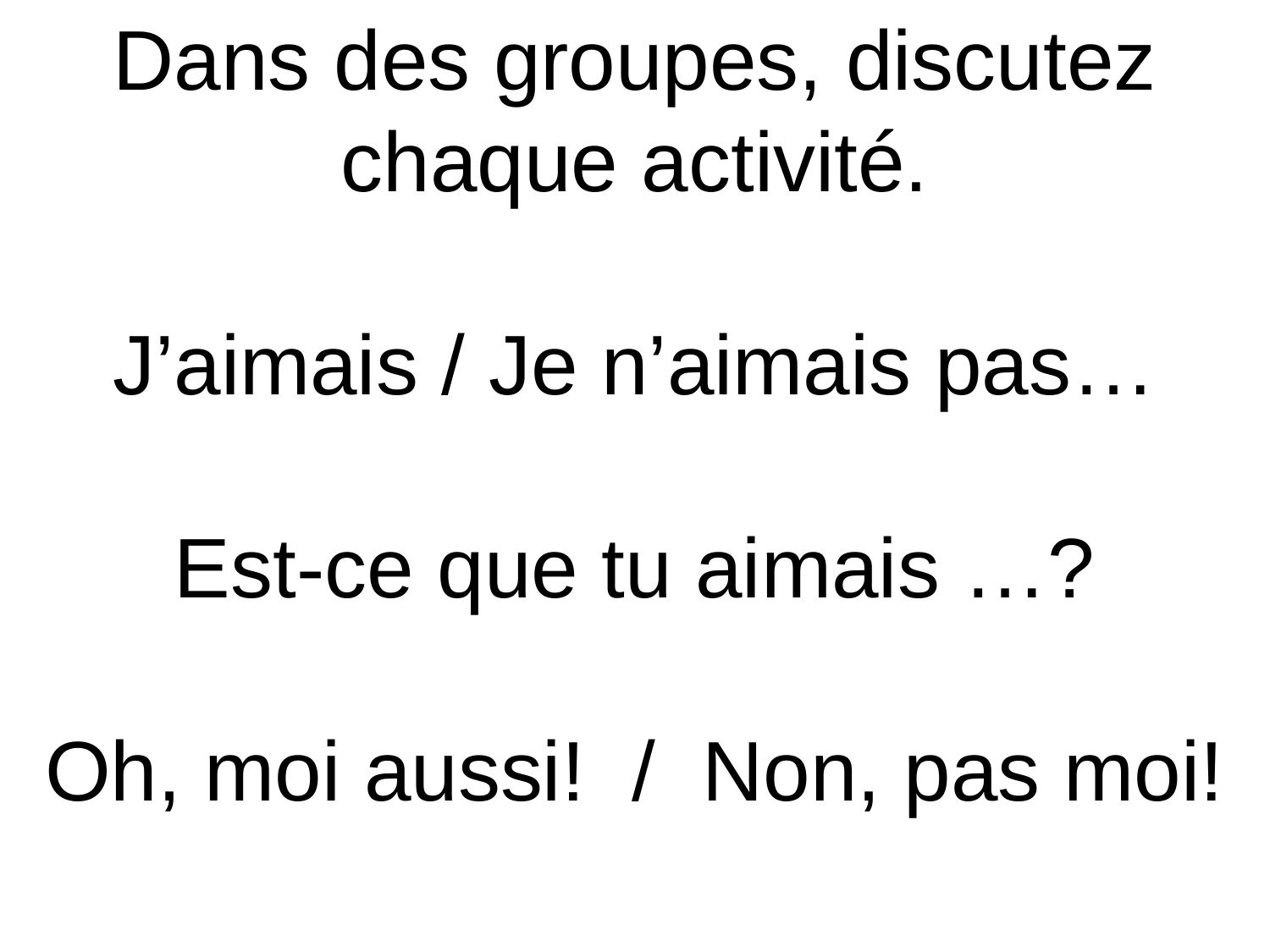

Dans des groupes, discutez chaque activité.

J’aimais / Je n’aimais pas…

Est-ce que tu aimais …?

Oh, moi aussi!  /  Non, pas moi!